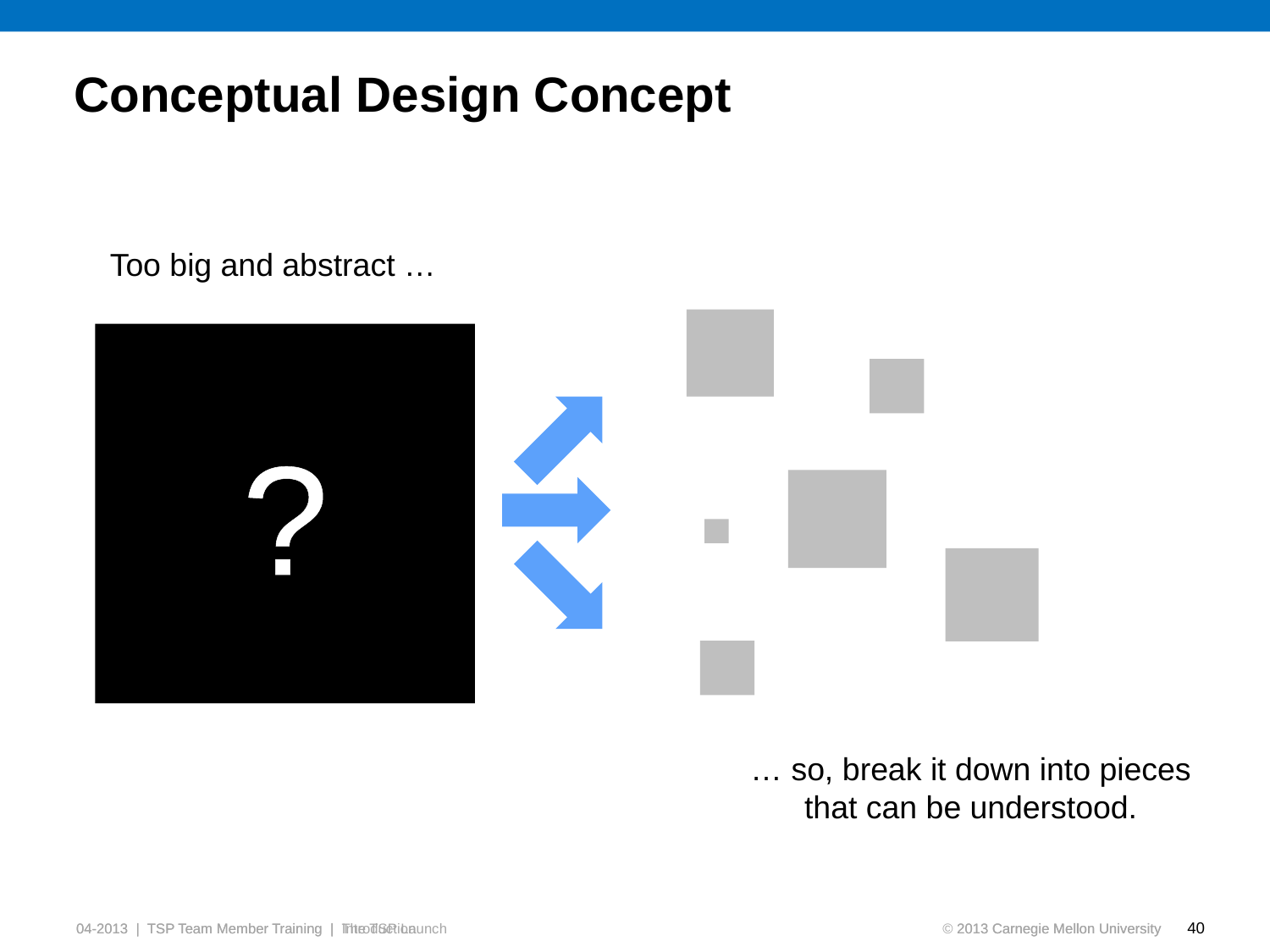

# Conceptual Design Concept
Too big and abstract …

?

… so, break it down into pieces
that can be understood.